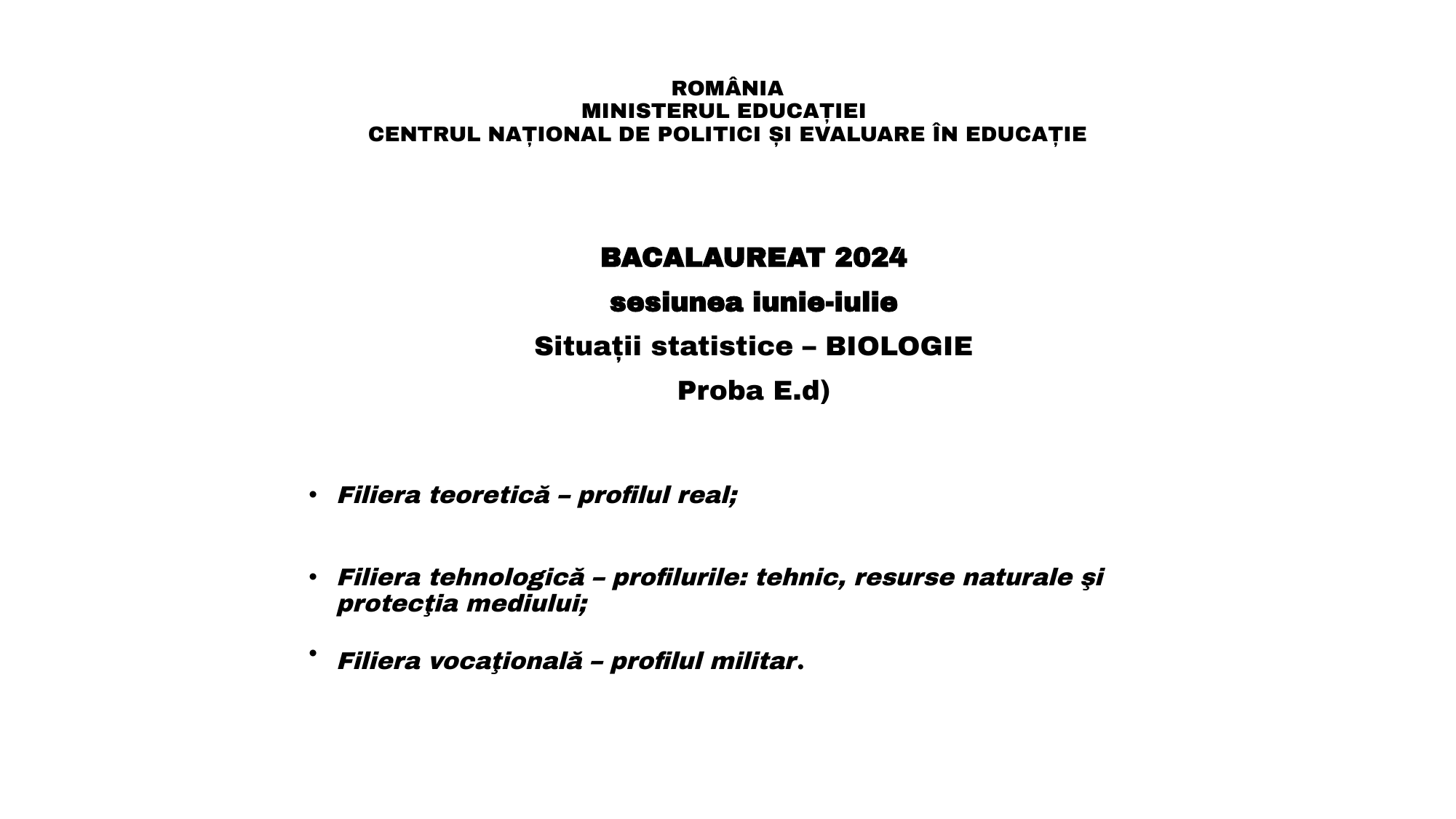

# ROMÂNIA MINISTERUL EDUCAŢIEI CENTRUL NAŢIONAL DE POLITICI ȘI EVALUARE ÎN EDUCAȚIE
BACALAUREAT 2024
sesiunea iunie-iulie
Situaţii statistice – BIOLOGIE
Proba E.d)

Filiera teoretică – profilul real;

Filiera tehnologică – profilurile: tehnic, resurse naturale şi protecţia mediului;
Filiera vocaţională – profilul militar.